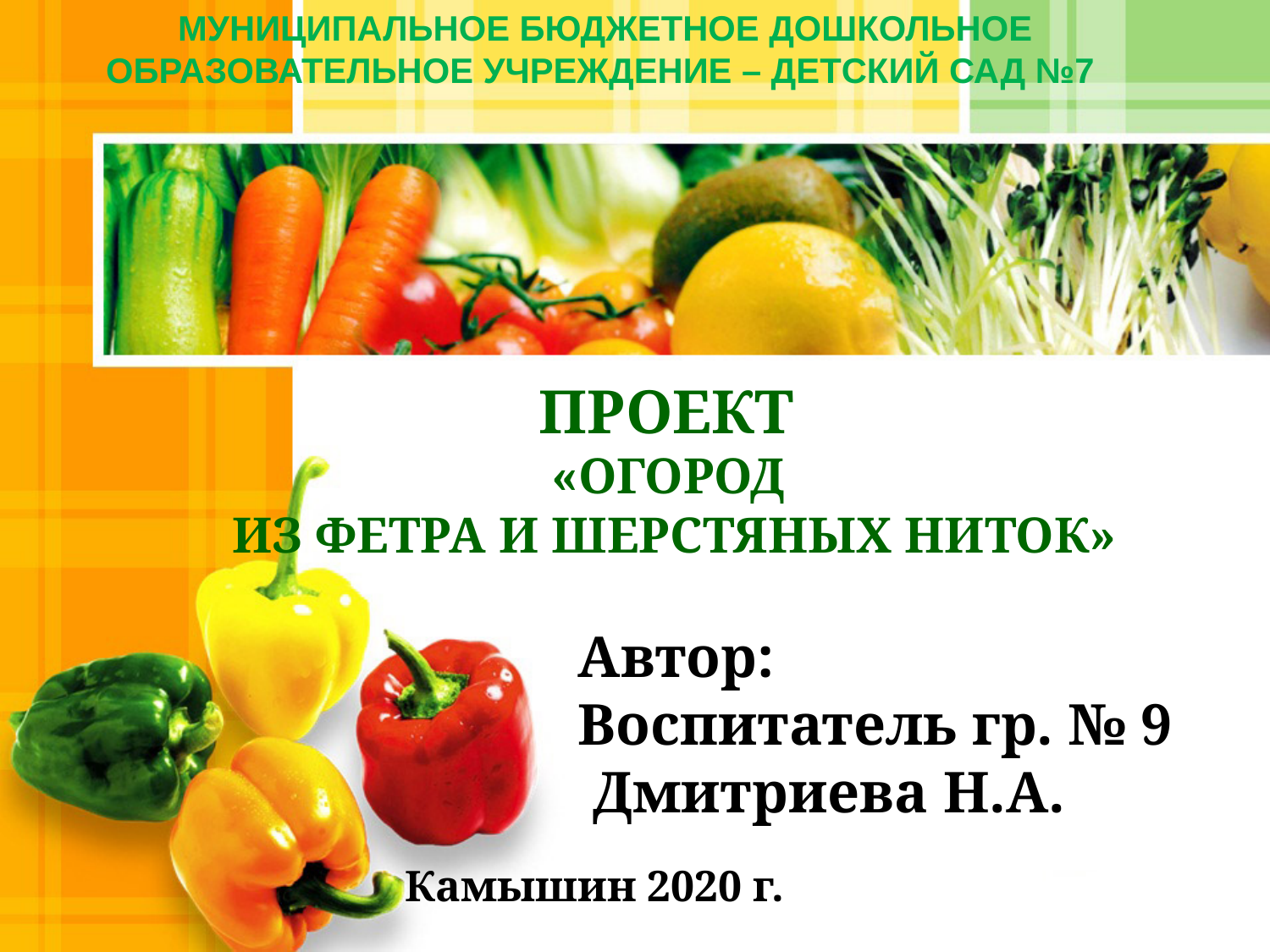

МУНИЦИПАЛЬНОЕ БЮДЖЕТНОЕ ДОШКОЛЬНОЕ ОБРАЗОВАТЕЛЬНОЕ УЧРЕЖДЕНИЕ – ДЕТСКИЙ САД №7
# ПРОЕКТ «ОГОРОД ИЗ ФЕТРА И ШЕРСТЯНЫХ НИТОК»
Автор:
Воспитатель гр. № 9
 Дмитриева Н.А.

Камышин 2020 г.